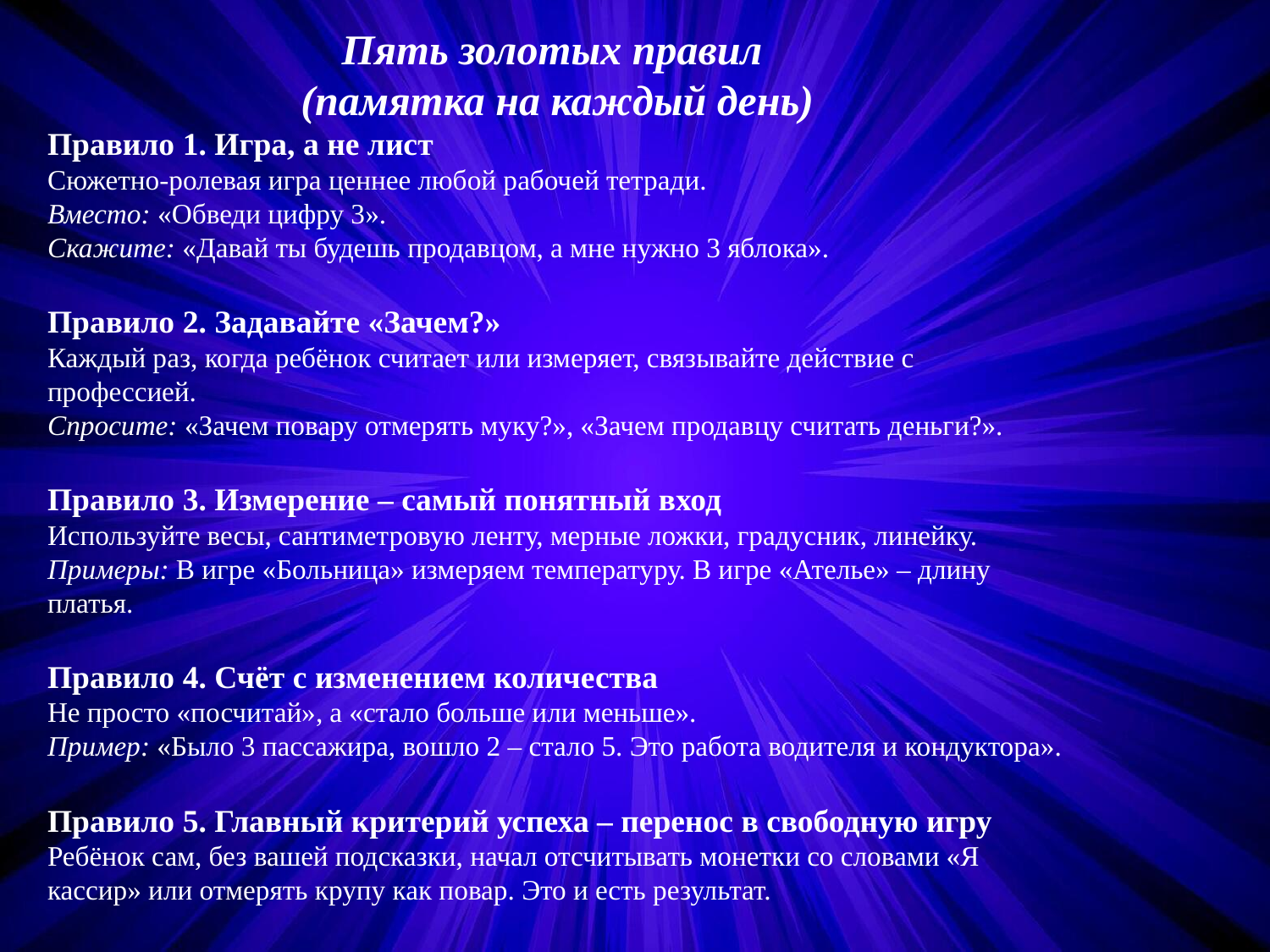

Пять золотых правил
(памятка на каждый день)
Правило 1. Игра, а не лист
Сюжетно-ролевая игра ценнее любой рабочей тетради.
Вместо: «Обведи цифру 3».
Скажите: «Давай ты будешь продавцом, а мне нужно 3 яблока».

Правило 2. Задавайте «Зачем?»
Каждый раз, когда ребёнок считает или измеряет, связывайте действие с профессией.
Спросите: «Зачем повару отмерять муку?», «Зачем продавцу считать деньги?».

Правило 3. Измерение – самый понятный вход
Используйте весы, сантиметровую ленту, мерные ложки, градусник, линейку.
Примеры: В игре «Больница» измеряем температуру. В игре «Ателье» – длину платья.

Правило 4. Счёт с изменением количества
Не просто «посчитай», а «стало больше или меньше».
Пример: «Было 3 пассажира, вошло 2 – стало 5. Это работа водителя и кондуктора».

Правило 5. Главный критерий успеха – перенос в свободную игру
Ребёнок сам, без вашей подсказки, начал отсчитывать монетки со словами «Я кассир» или отмерять крупу как повар. Это и есть результат.